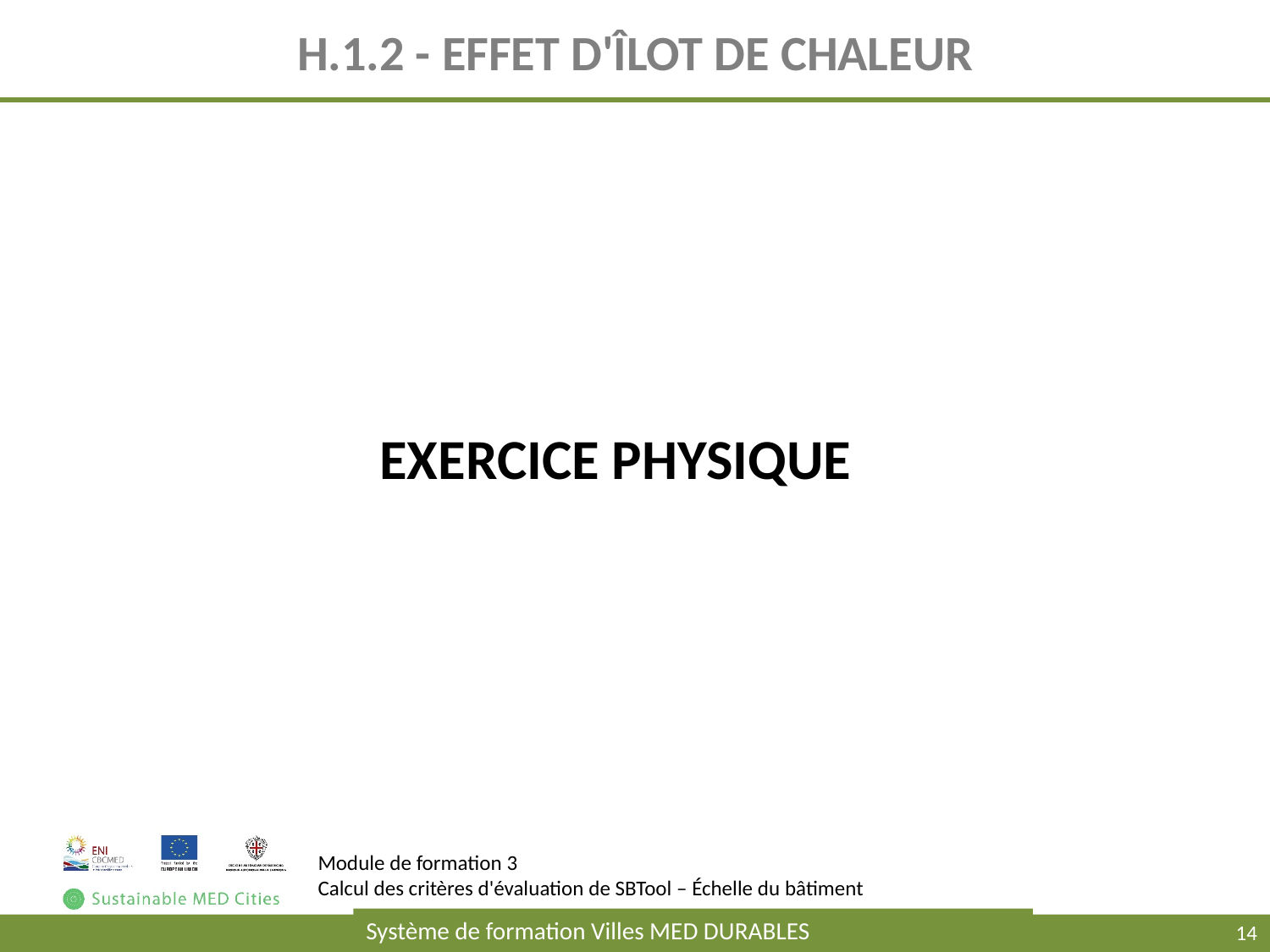

# H.1.2 - EFFET D'ÎLOT DE CHALEUR

EXERCICE PHYSIQUE

Module de formation 3
Calcul des critères d'évaluation de SBTool – Échelle du bâtiment
Système de formation Villes MED DURABLES
14